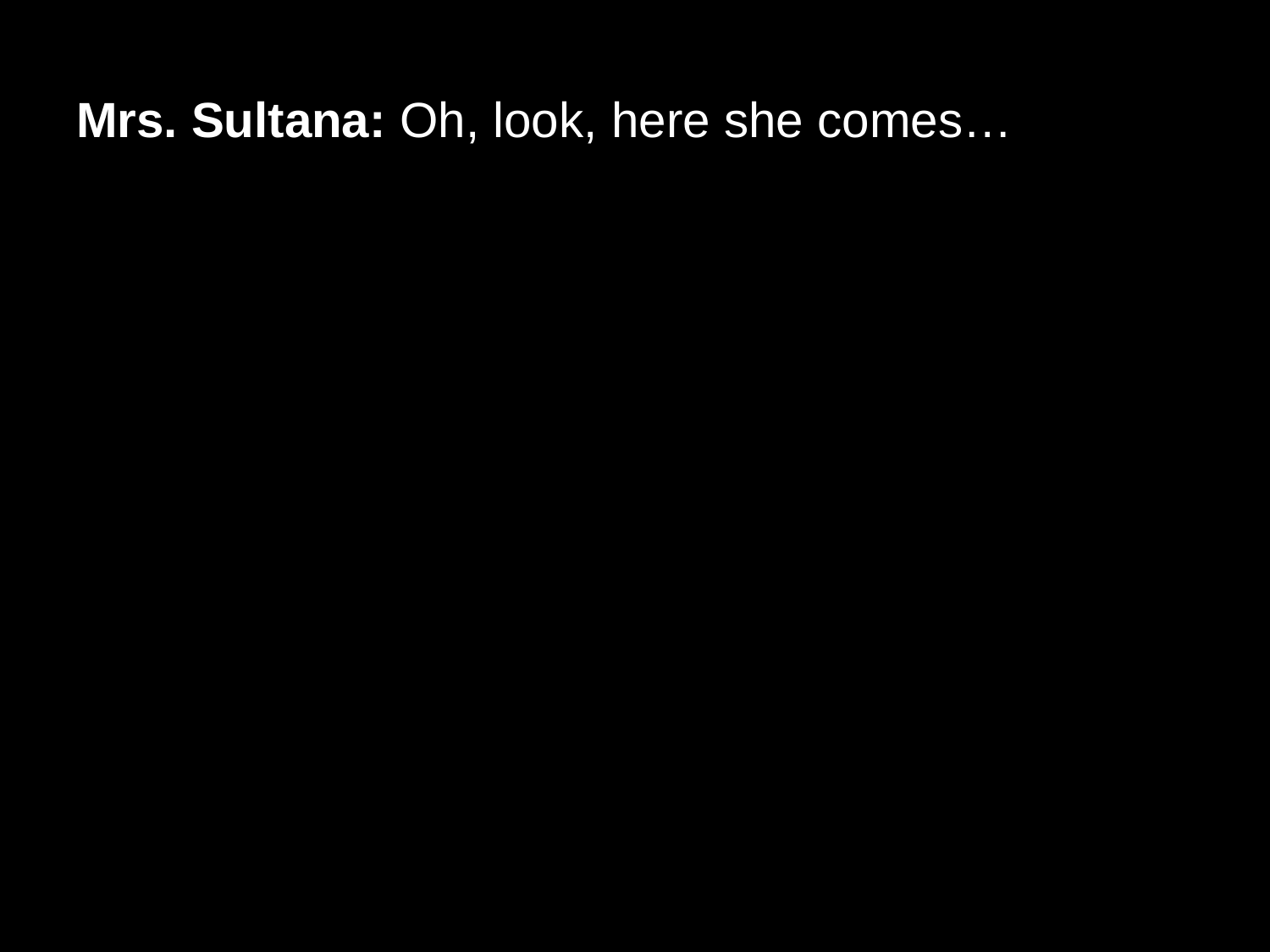

# Mrs. Sultana: Oh, look, here she comes…